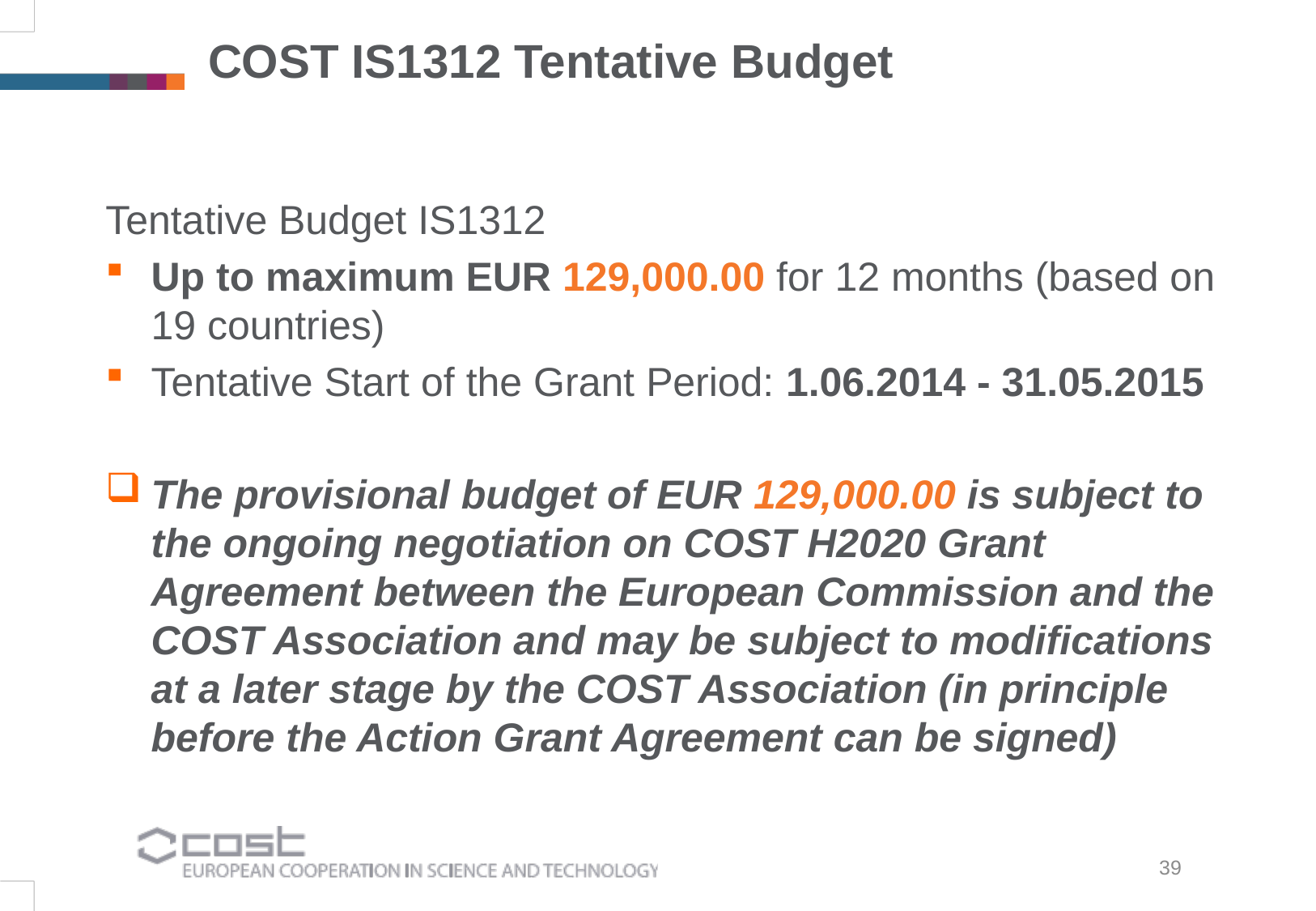

COST IS1312 Tentative Budget

Tentative Budget IS1312
Up to maximum EUR 129,000.00 for 12 months (based on 19 countries)
Tentative Start of the Grant Period: 1.06.2014 - 31.05.2015

The provisional budget of EUR 129,000.00 is subject to the ongoing negotiation on COST H2020 Grant Agreement between the European Commission and the COST Association and may be subject to modifications at a later stage by the COST Association (in principle before the Action Grant Agreement can be signed)

39